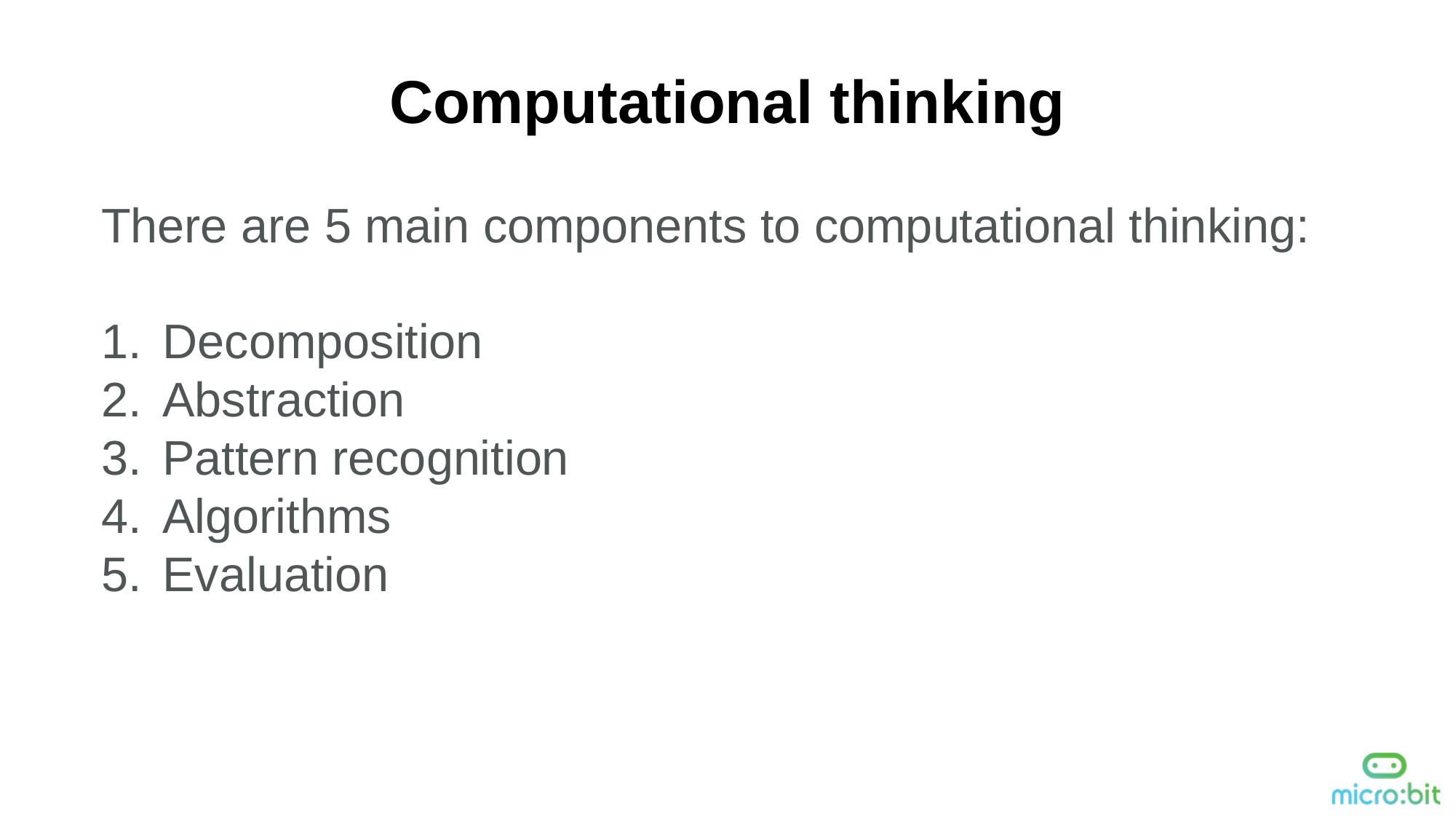

Computational thinking

There are 5 main components to computational thinking:

Decomposition
Abstraction
Pattern recognition
Algorithms
Evaluation